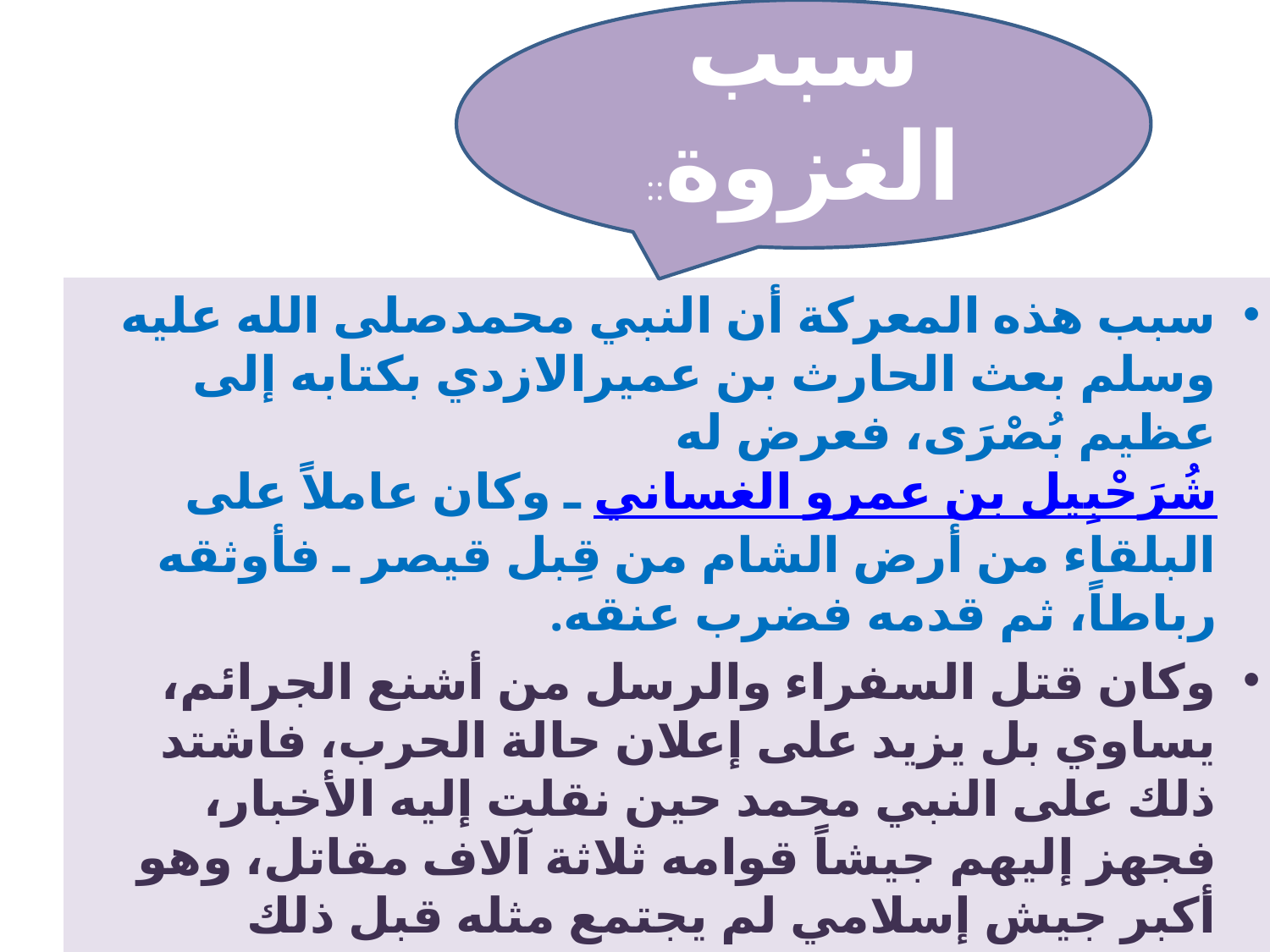

سبب الغزوة::
#
سبب هذه المعركة أن النبي محمدصلى الله عليه وسلم بعث الحارث بن عميرالازدي بكتابه إلى عظيم بُصْرَى، فعرض له شُرَحْبِيل بن عمرو الغساني ـ وكان عاملاً على البلقاء من أرض الشام من قِبل قيصر ـ فأوثقه رباطاً، ثم قدمه فضرب عنقه.
وكان قتل السفراء والرسل من أشنع الجرائم، يساوي بل يزيد على إعلان حالة الحرب، فاشتد ذلك على النبي محمد حين نقلت إليه الأخبار، فجهز إليهم جيشاً قوامه ثلاثة آلاف مقاتل، وهو أكبر جيش إسلامي لم يجتمع مثله قبل ذلك